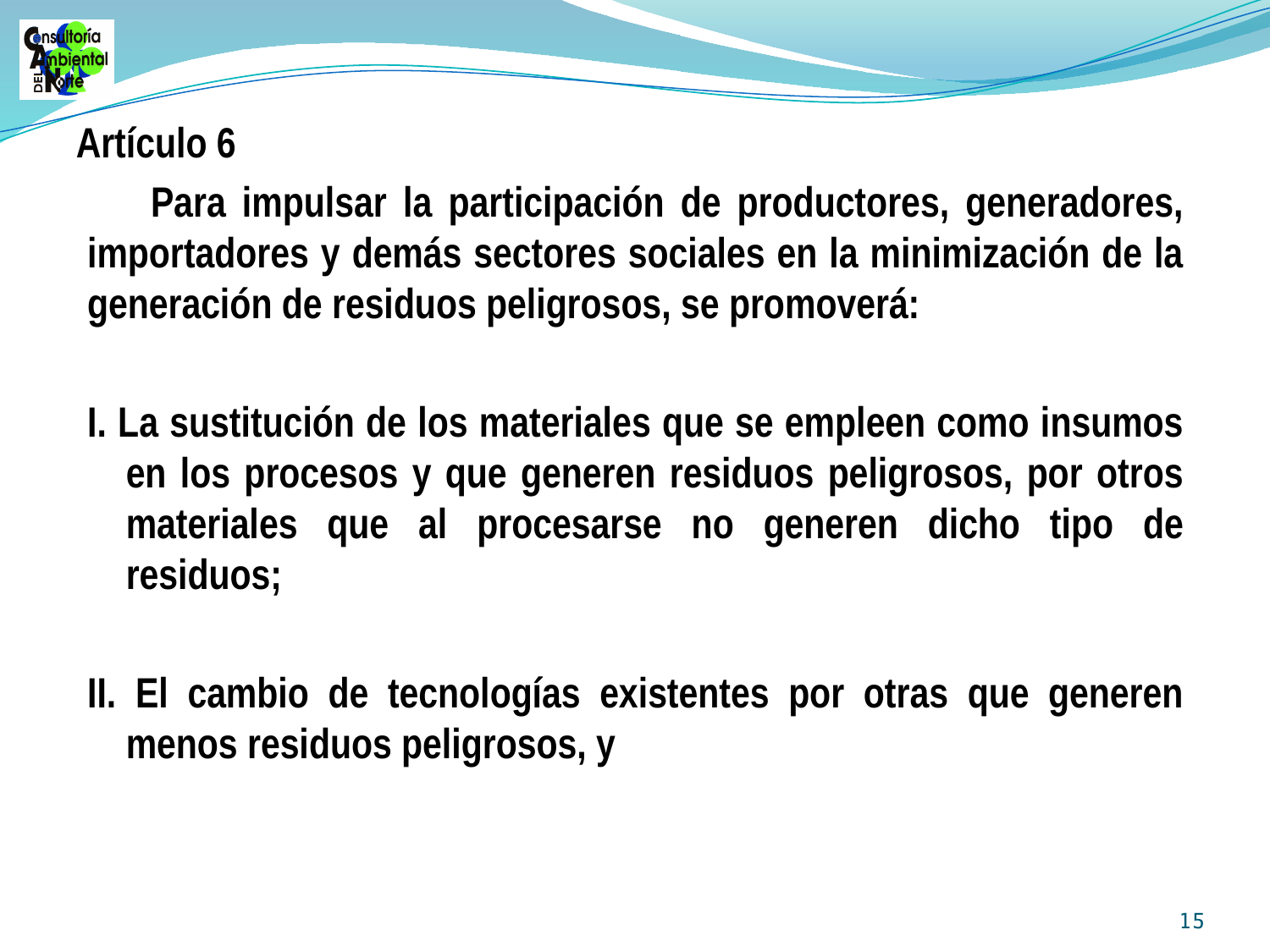

Artículo 6
Para impulsar la participación de productores, generadores, importadores y demás sectores sociales en la minimización de la generación de residuos peligrosos, se promoverá:

I. La sustitución de los materiales que se empleen como insumos en los procesos y que generen residuos peligrosos, por otros materiales que al procesarse no generen dicho tipo de residuos;

II. El cambio de tecnologías existentes por otras que generen menos residuos peligrosos, y

15